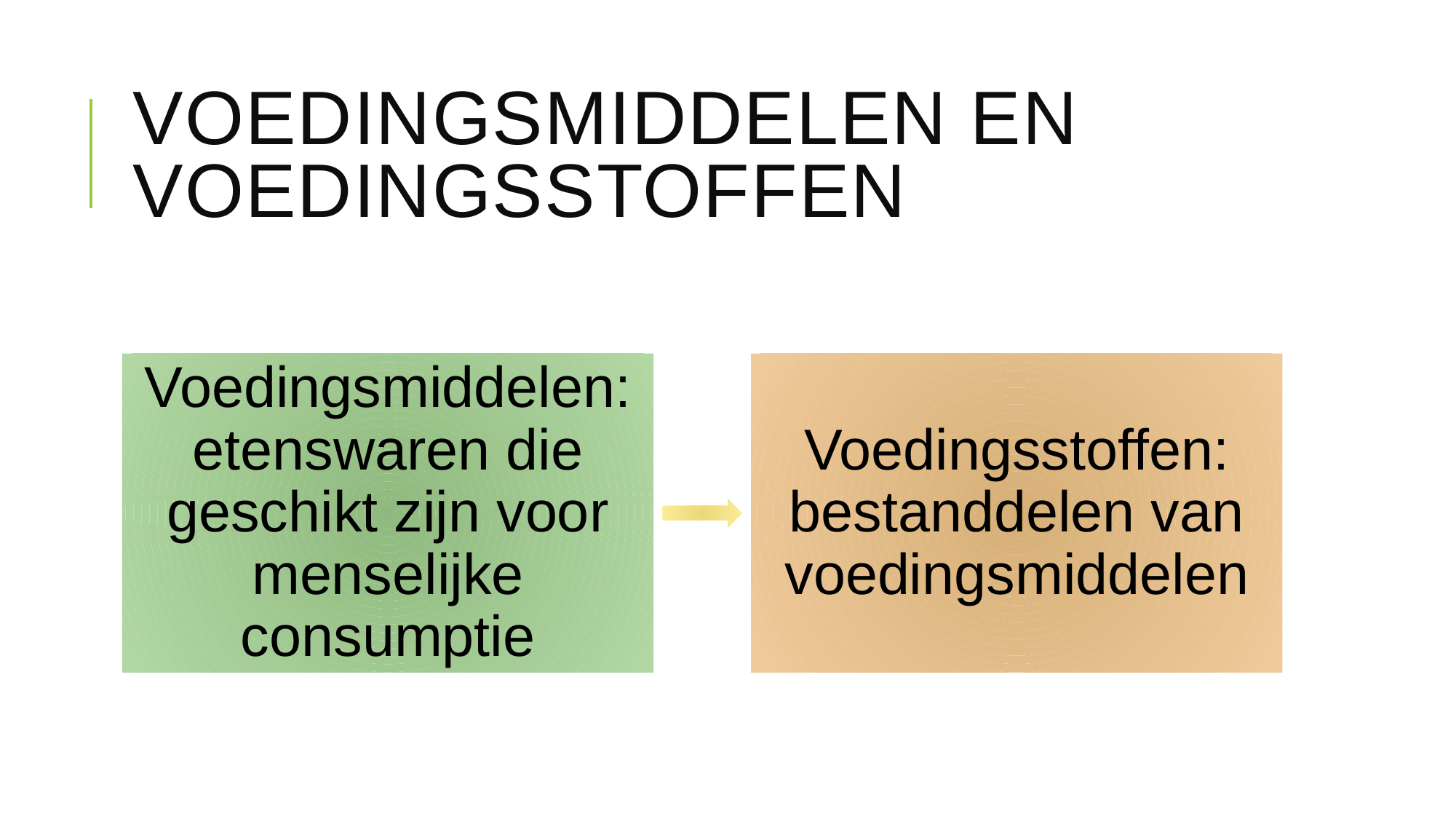

# Voedingsmiddelen en Voedingsstoffen
Voedingsmiddelen: etenswaren die geschikt zijn voor menselijke consumptie
Voedingsstoffen: bestanddelen van voedingsmiddelen